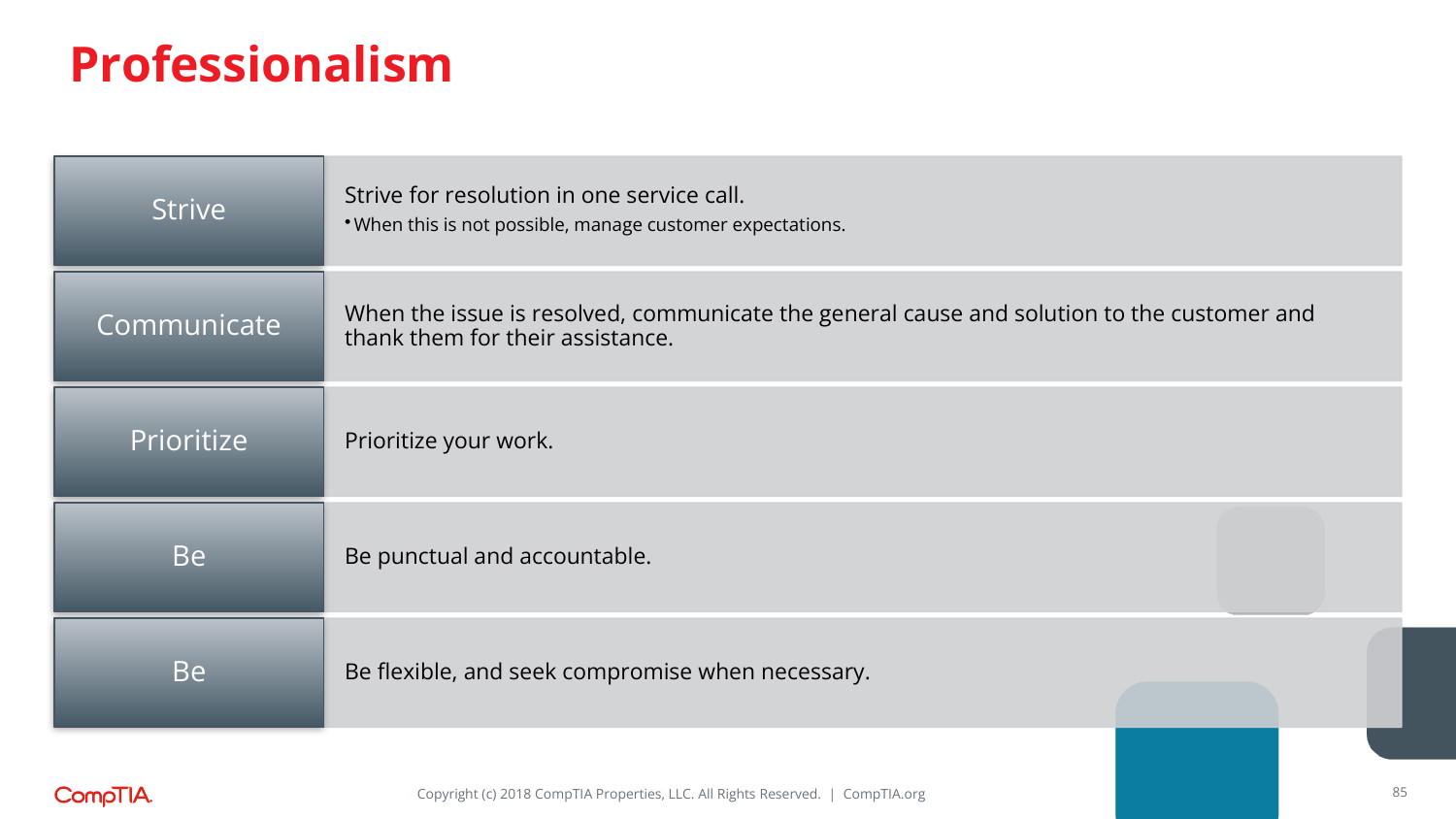

# Professionalism
Strive for resolution in one service call.
When this is not possible, manage customer expectations.
Strive
When the issue is resolved, communicate the general cause and solution to the customer and thank them for their assistance.
Communicate
Prioritize your work.
Prioritize
Be punctual and accountable.
Be
Be flexible, and seek compromise when necessary.
Be
85